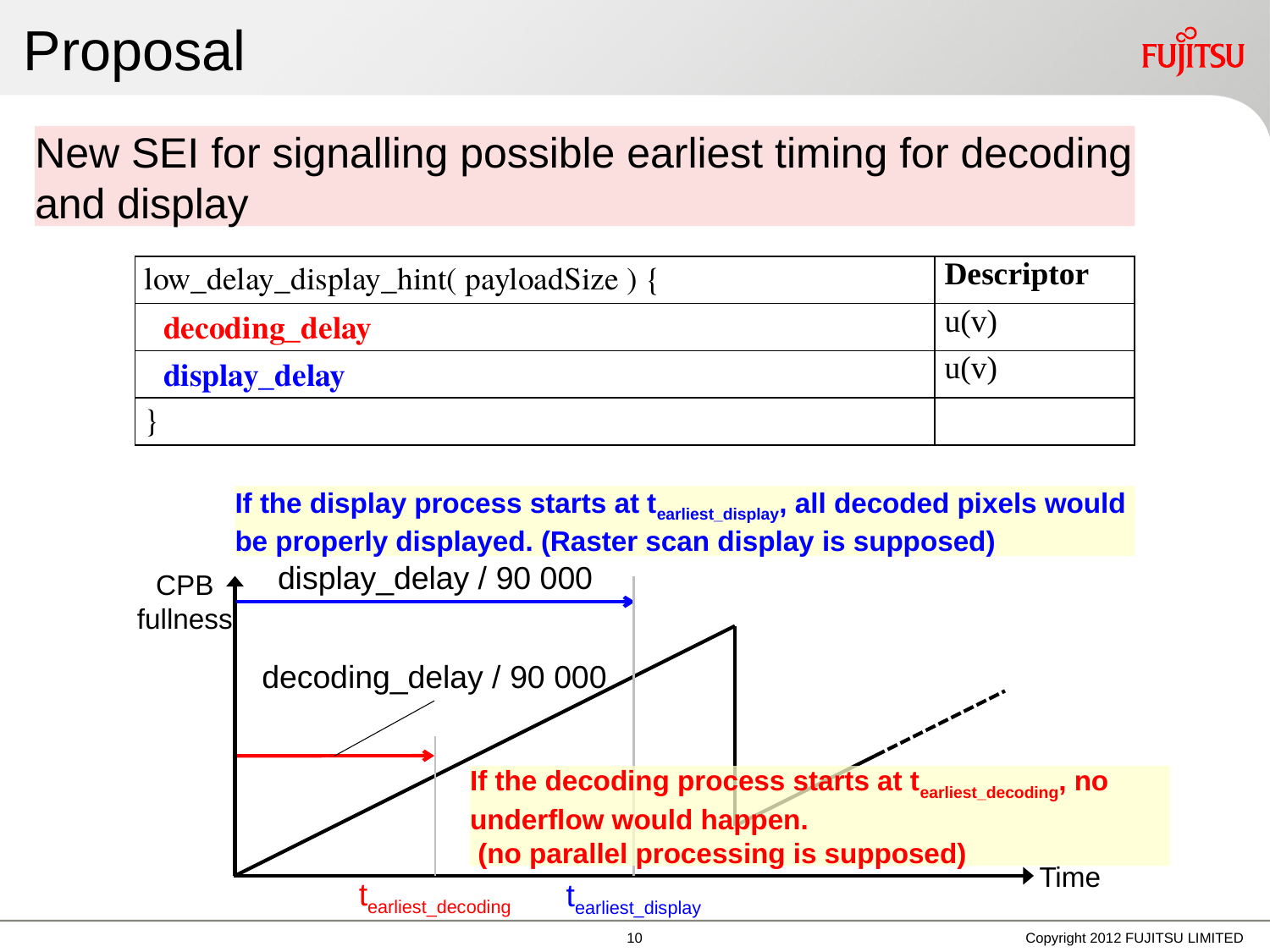

# Proposal
New SEI for signalling possible earliest timing for decoding and display
| low\_delay\_display\_hint( payloadSize ) { | Descriptor |
| --- | --- |
| decoding\_delay | u(v) |
| display\_delay | u(v) |
| } |  |
If the display process starts at tearliest_display, all decoded pixels would be properly displayed. (Raster scan display is supposed)
display_delay / 90 000
CPB
fullness
decoding_delay / 90 000
If the decoding process starts at tearliest_decoding, no underflow would happen.
 (no parallel processing is supposed)
Time
tearliest_decoding
tearliest_display
10
Copyright 2012 FUJITSU LIMITED